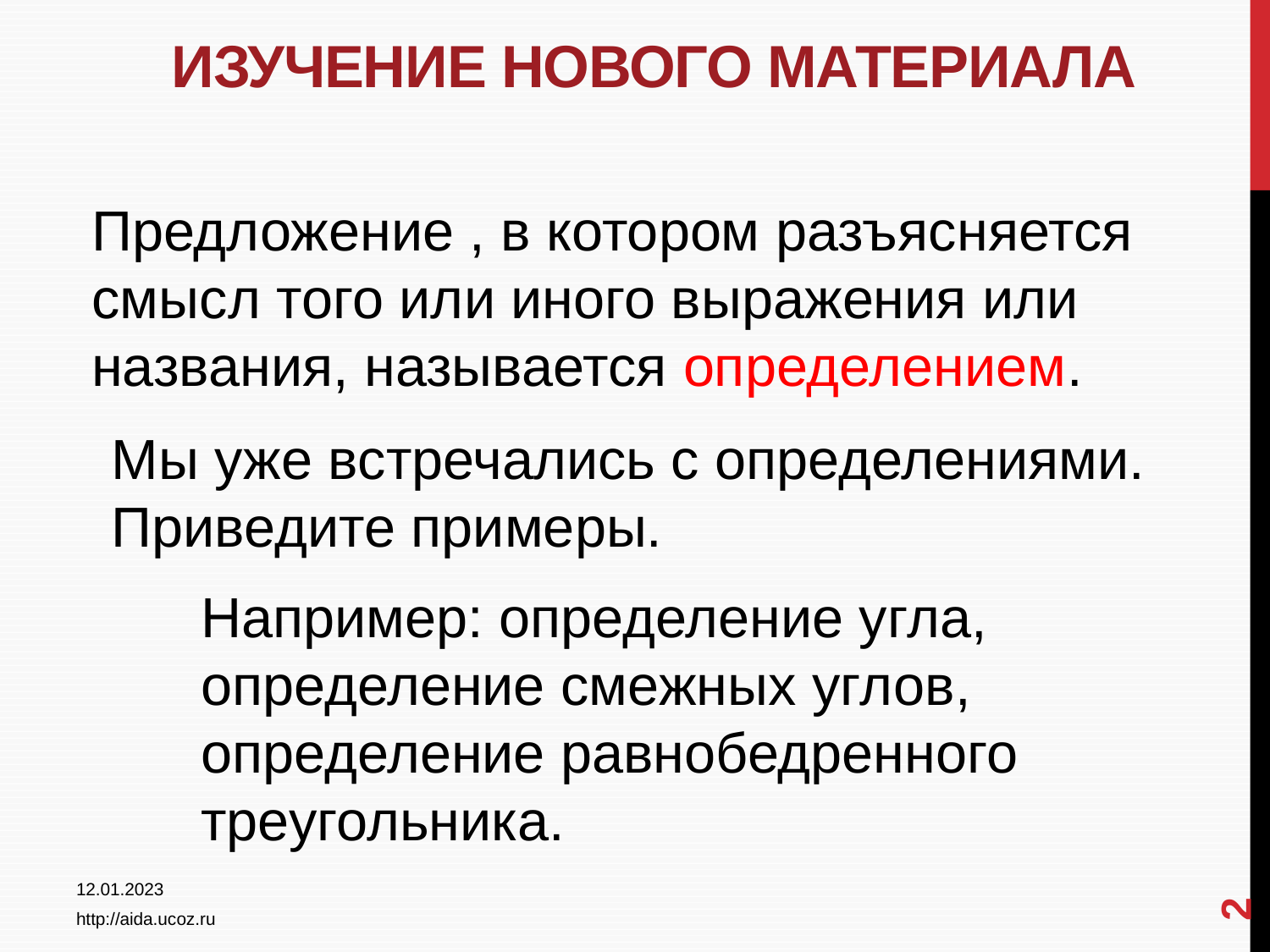

# Изучение нового материала
Предложение , в котором разъясняется смысл того или иного выражения или названия, называется определением.
Мы уже встречались с определениями. Приведите примеры.
Например: определение угла, определение смежных углов, определение равнобедренного треугольника.
2
12.01.2023
http://aida.ucoz.ru